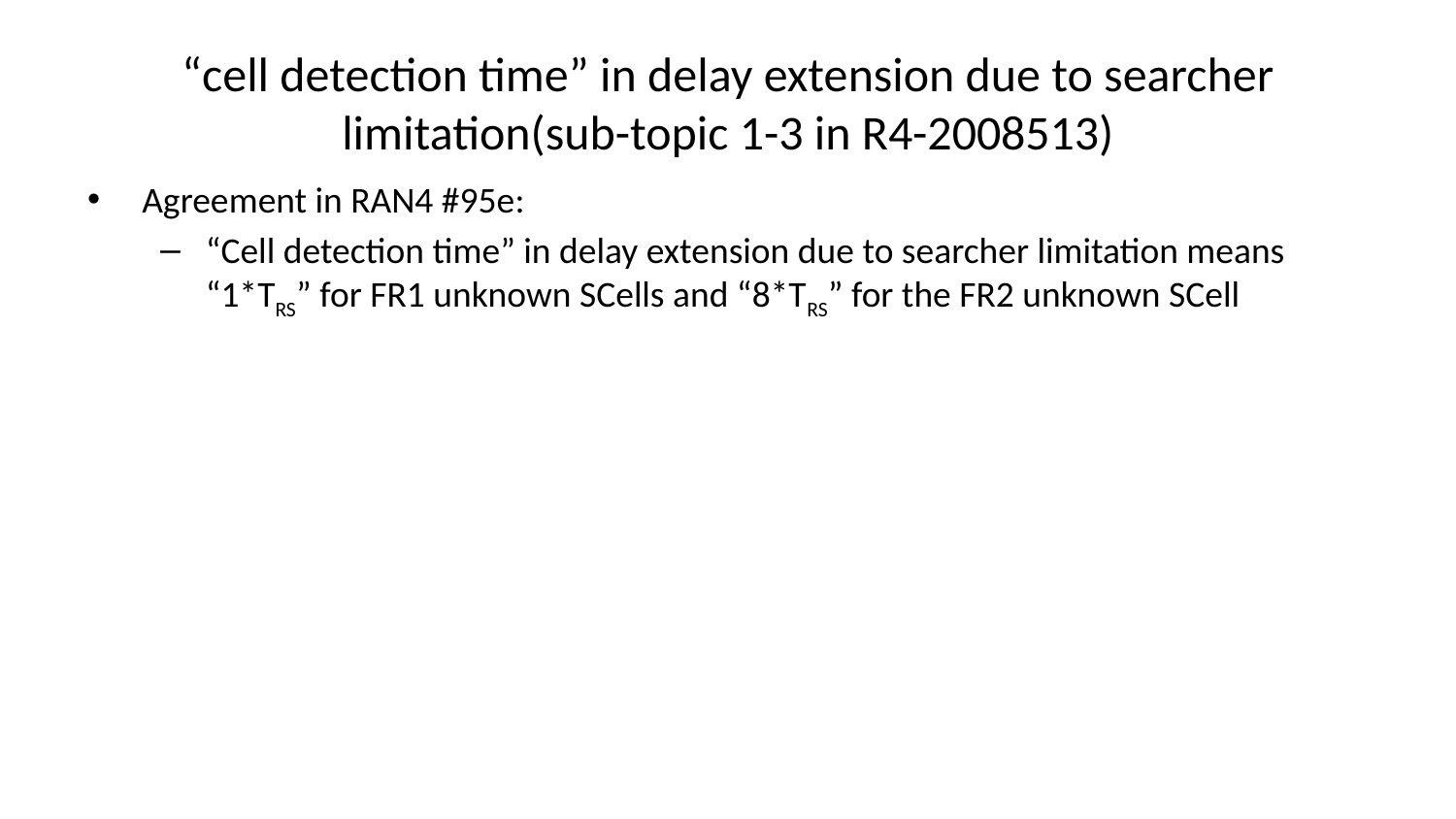

# “cell detection time” in delay extension due to searcher limitation(sub-topic 1-3 in R4-2008513)
Agreement in RAN4 #95e:
“Cell detection time” in delay extension due to searcher limitation means “1*TRS” for FR1 unknown SCells and “8*TRS” for the FR2 unknown SCell